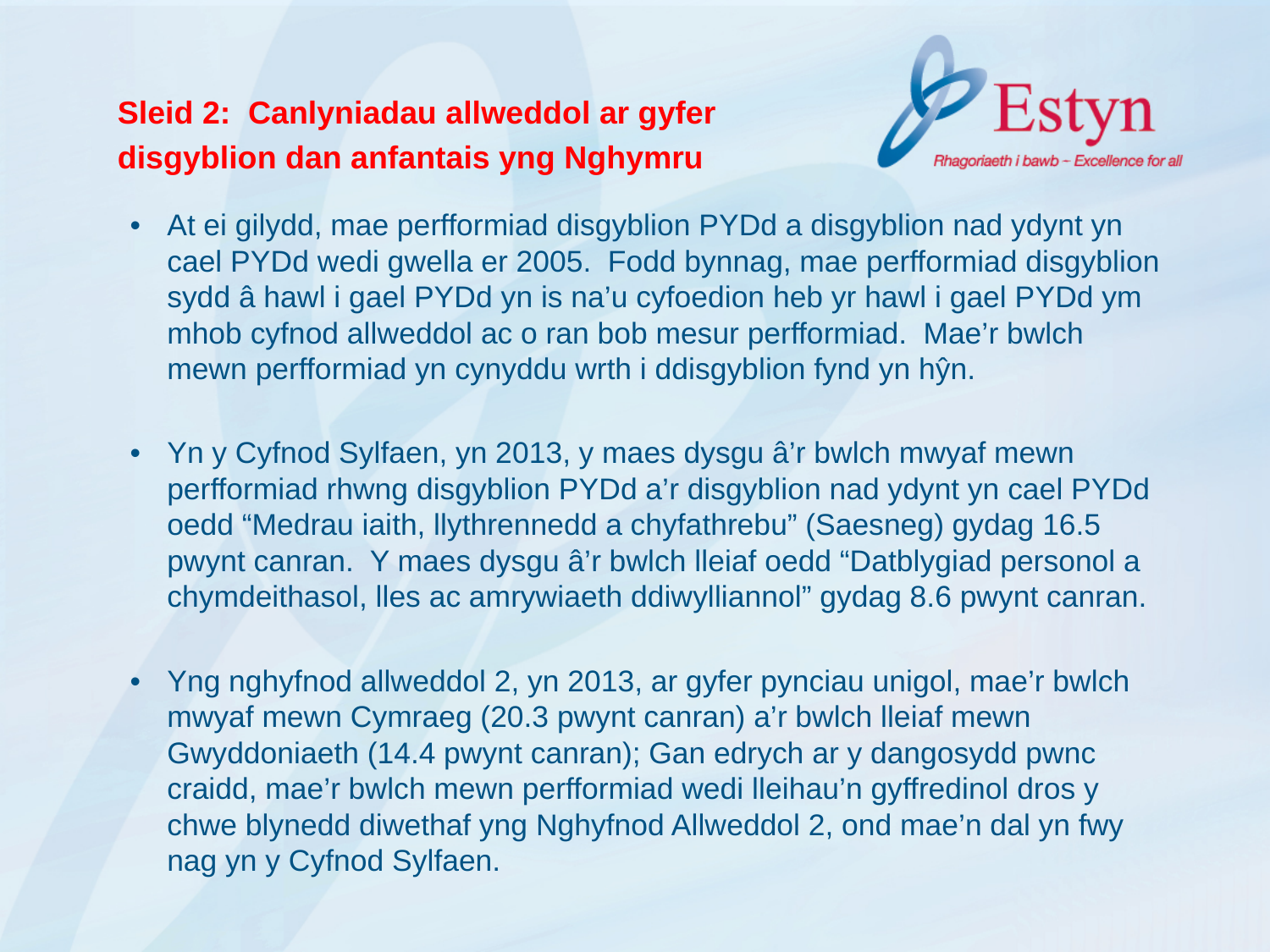

Sleid 2:  Canlyniadau allweddol ar gyfer
disgyblion dan anfantais yng Nghymru

•	At ei gilydd, mae perfformiad disgyblion PYDd a disgyblion nad ydynt yn cael PYDd wedi gwella er 2005.  Fodd bynnag, mae perfformiad disgyblion sydd â hawl i gael PYDd yn is na’u cyfoedion heb yr hawl i gael PYDd ym mhob cyfnod allweddol ac o ran bob mesur perfformiad.  Mae’r bwlch mewn perfformiad yn cynyddu wrth i ddisgyblion fynd yn hŷn.

•	Yn y Cyfnod Sylfaen, yn 2013, y maes dysgu â’r bwlch mwyaf mewn perfformiad rhwng disgyblion PYDd a’r disgyblion nad ydynt yn cael PYDd oedd “Medrau iaith, llythrennedd a chyfathrebu” (Saesneg) gydag 16.5 pwynt canran.  Y maes dysgu â’r bwlch lleiaf oedd “Datblygiad personol a chymdeithasol, lles ac amrywiaeth ddiwylliannol” gydag 8.6 pwynt canran.

•	Yng nghyfnod allweddol 2, yn 2013, ar gyfer pynciau unigol, mae’r bwlch mwyaf mewn Cymraeg (20.3 pwynt canran) a’r bwlch lleiaf mewn Gwyddoniaeth (14.4 pwynt canran); Gan edrych ar y dangosydd pwnc craidd, mae’r bwlch mewn perfformiad wedi lleihau’n gyffredinol dros y chwe blynedd diwethaf yng Nghyfnod Allweddol 2, ond mae’n dal yn fwy nag yn y Cyfnod Sylfaen.